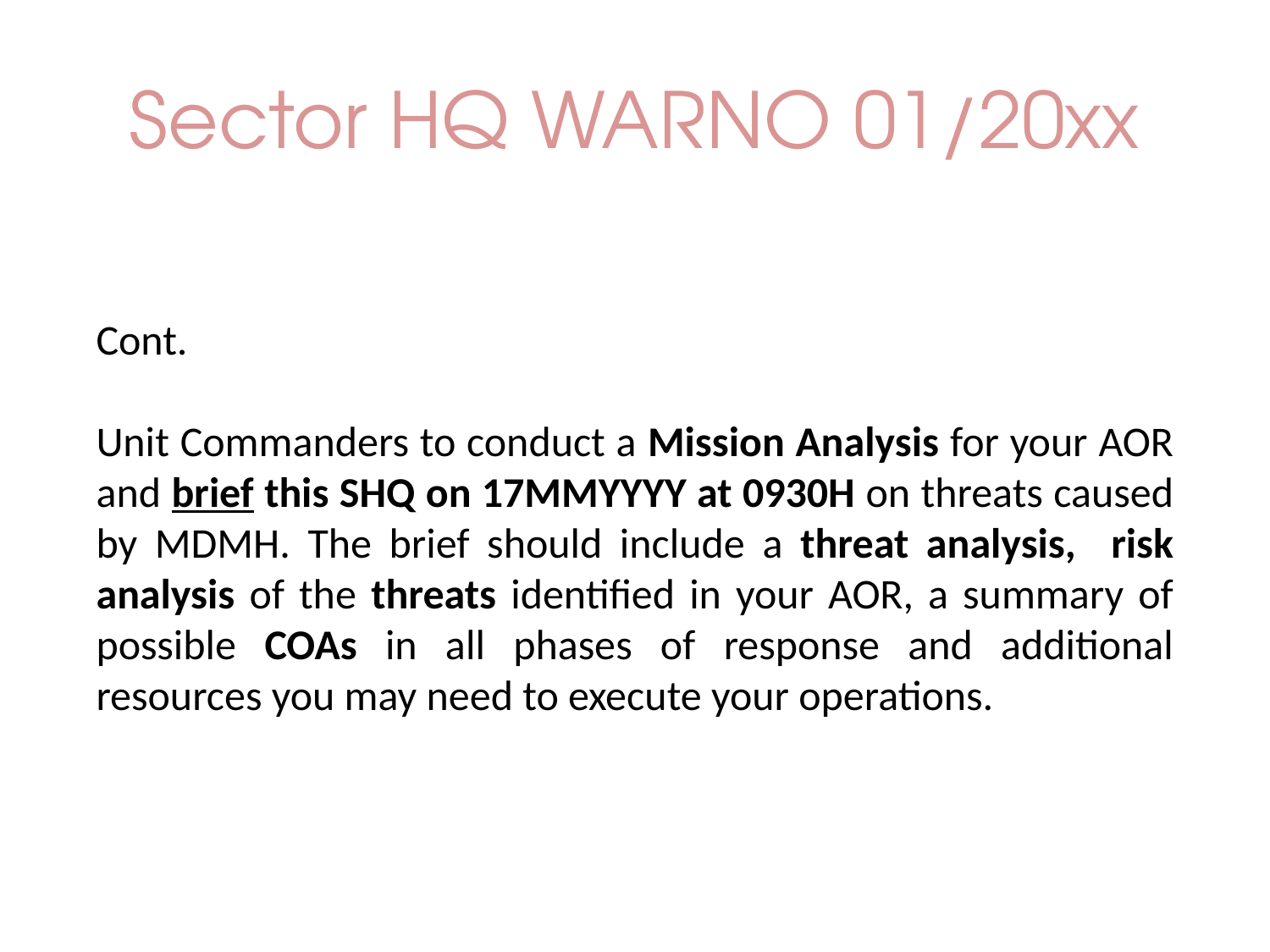

# Sector HQ WARNO 01/20xx
Cont.

Unit Commanders to conduct a Mission Analysis for your AOR and brief this SHQ on 17MMYYYY at 0930H on threats caused by MDMH. The brief should include a threat analysis,  risk analysis of the threats identified in your AOR, a summary of possible COAs in all phases of response and additional resources you may need to execute your operations.